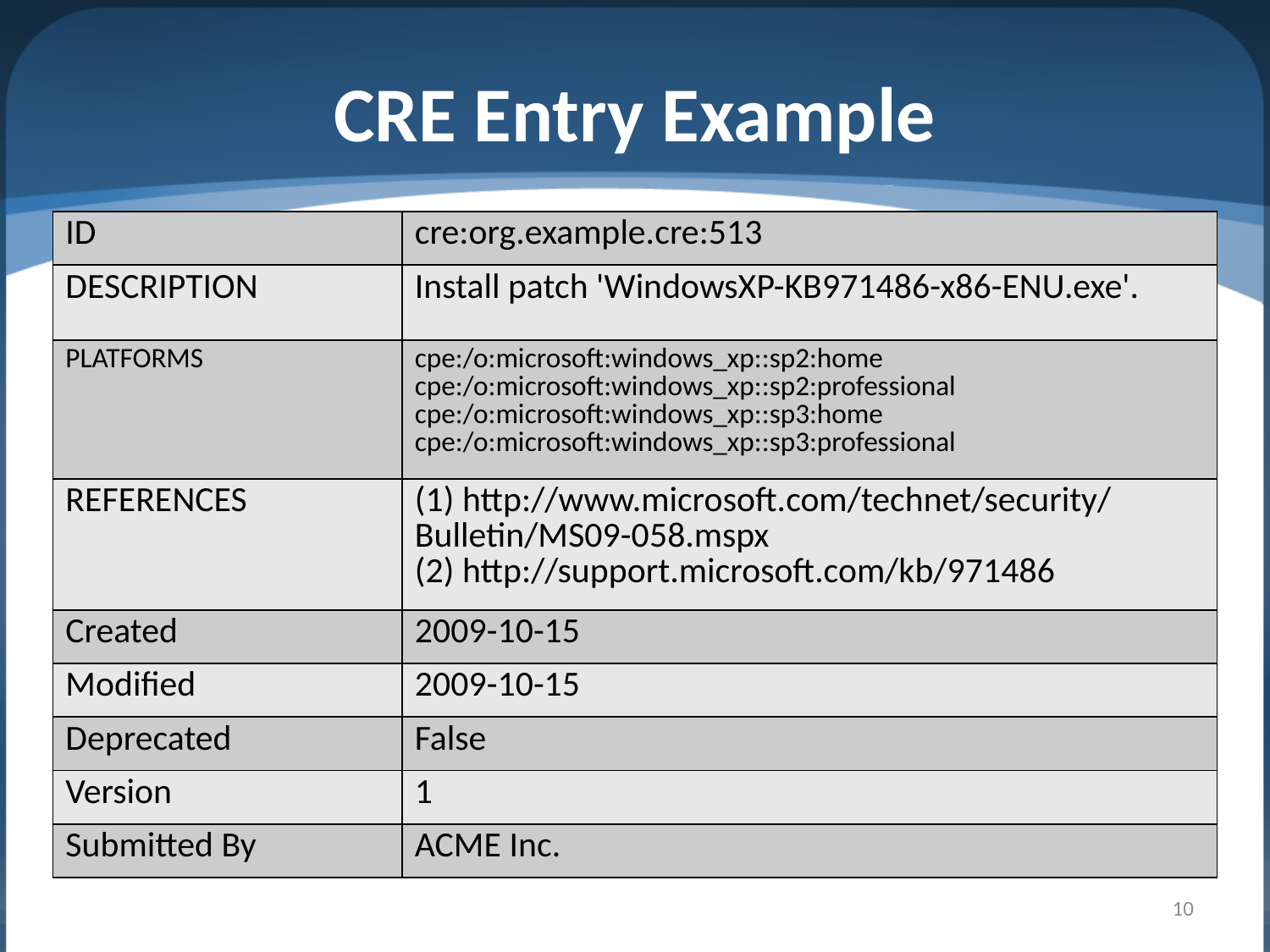

# CRE Entry Example
| ID | cre:org.example.cre:513 |
| --- | --- |
| DESCRIPTION | Install patch 'WindowsXP-KB971486-x86-ENU.exe'. |
| PLATFORMS | cpe:/o:microsoft:windows\_xp::sp2:home cpe:/o:microsoft:windows\_xp::sp2:professional cpe:/o:microsoft:windows\_xp::sp3:home cpe:/o:microsoft:windows\_xp::sp3:professional |
| REFERENCES | (1) http://www.microsoft.com/technet/security/ Bulletin/MS09-058.mspx (2) http://support.microsoft.com/kb/971486 |
| Created | 2009-10-15 |
| Modified | 2009-10-15 |
| Deprecated | False |
| Version | 1 |
| Submitted By | ACME Inc. |
10